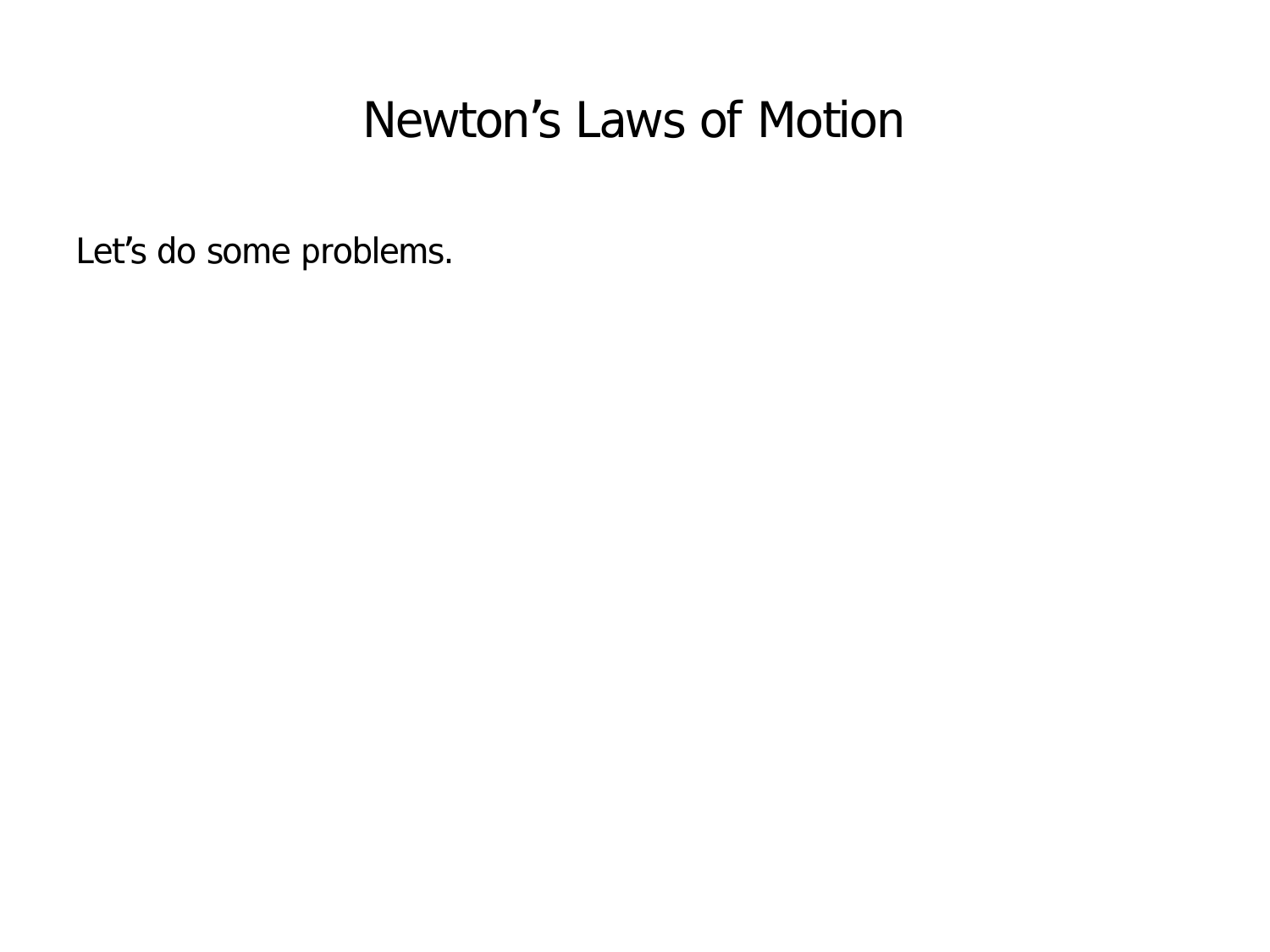

# Newton’s Laws of Motion
Let’s do some problems.